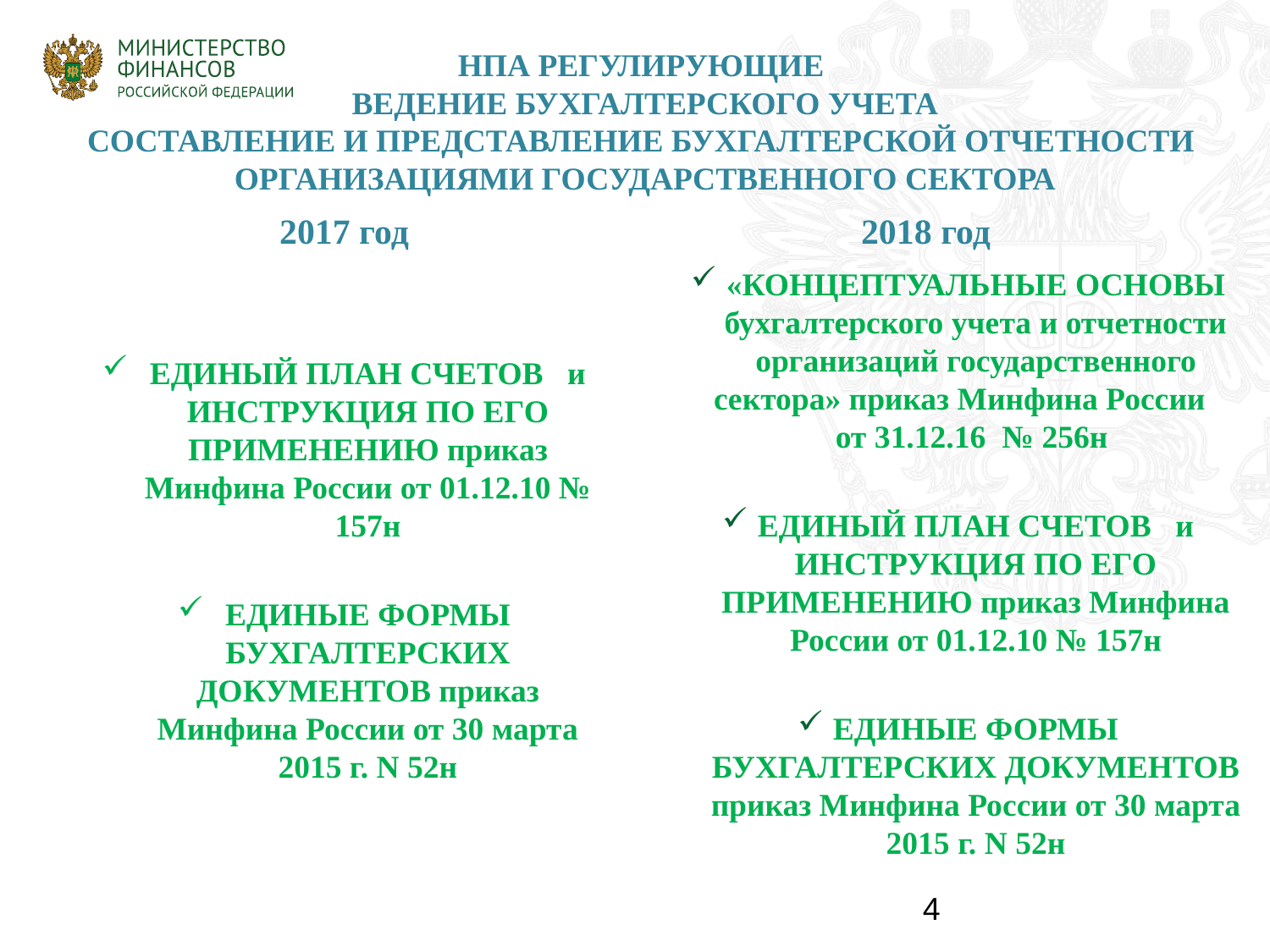

# НПА РЕГУЛИРУЮЩИЕ ВЕДЕНИЕ БУХГАЛТЕРСКОГО УЧЕТА СОСТАВЛЕНИЕ И ПРЕДСТАВЛЕНИЕ БУХГАЛТЕРСКОЙ ОТЧЕТНОСТИ ОРГАНИЗАЦИЯМИ ГОСУДАРСТВЕННОГО СЕКТОРА
2017 год
2018 год
«КОНЦЕПТУАЛЬНЫЕ ОСНОВЫ бухгалтерского учета и отчетности организаций государственного сектора» приказ Минфина России     от 31.12.16  № 256н

ЕДИНЫЙ ПЛАН СЧЕТОВ   и ИНСТРУКЦИЯ ПО ЕГО ПРИМЕНЕНИЮ приказ Минфина России от 01.12.10 № 157н

ЕДИНЫЕ ФОРМЫ БУХГАЛТЕРСКИХ ДОКУМЕНТОВ приказ Минфина России от 30 марта 2015 г. N 52н

ЕДИНЫЙ ПЛАН СЧЕТОВ   и ИНСТРУКЦИЯ ПО ЕГО ПРИМЕНЕНИЮ приказ Минфина России от 01.12.10 № 157н

ЕДИНЫЕ ФОРМЫ БУХГАЛТЕРСКИХ ДОКУМЕНТОВ приказ Минфина России от 30 марта 2015 г. N 52н

4